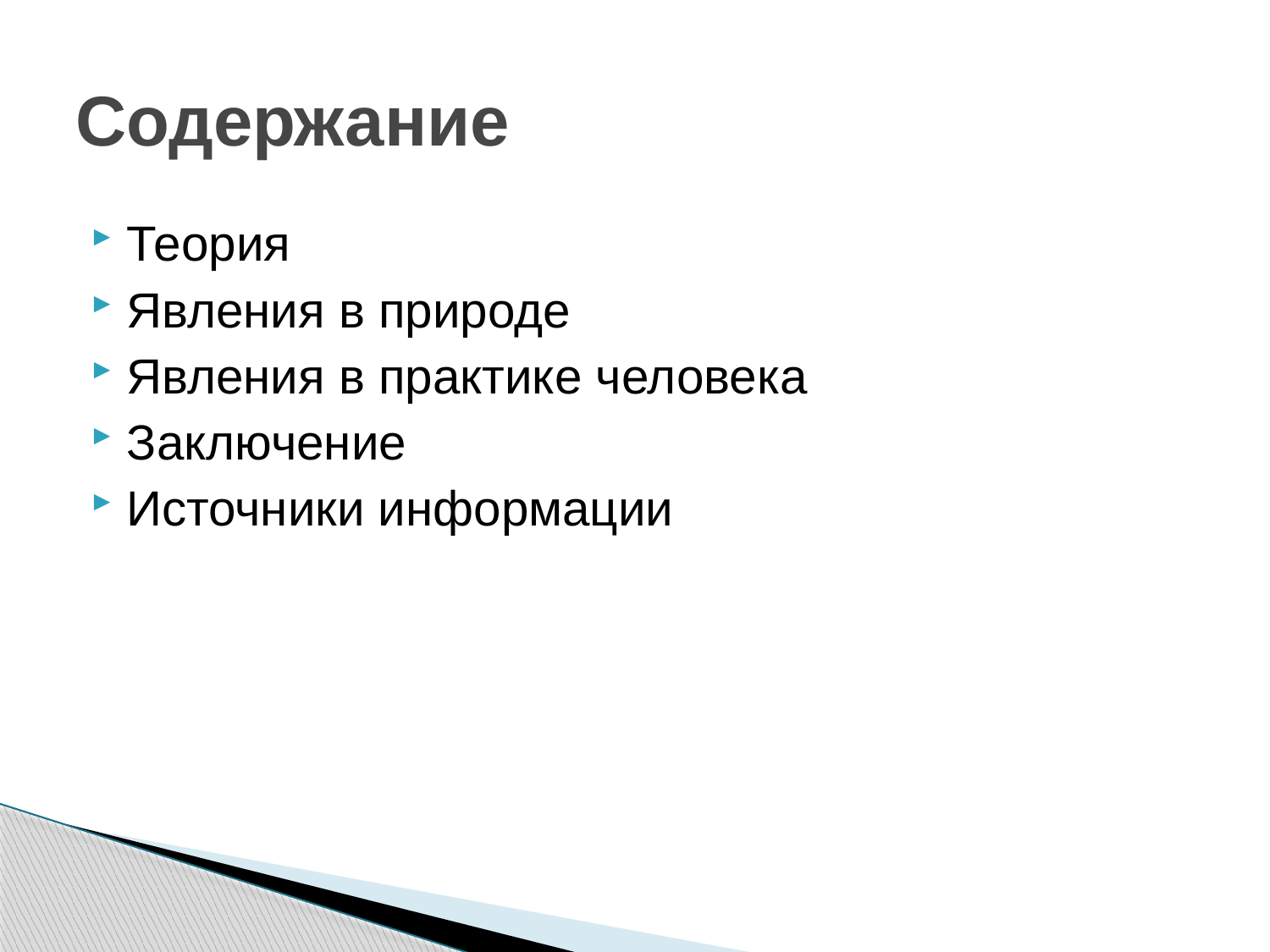

# Содержание
Теория
Явления в природе
Явления в практике человека
Заключение
Источники информации